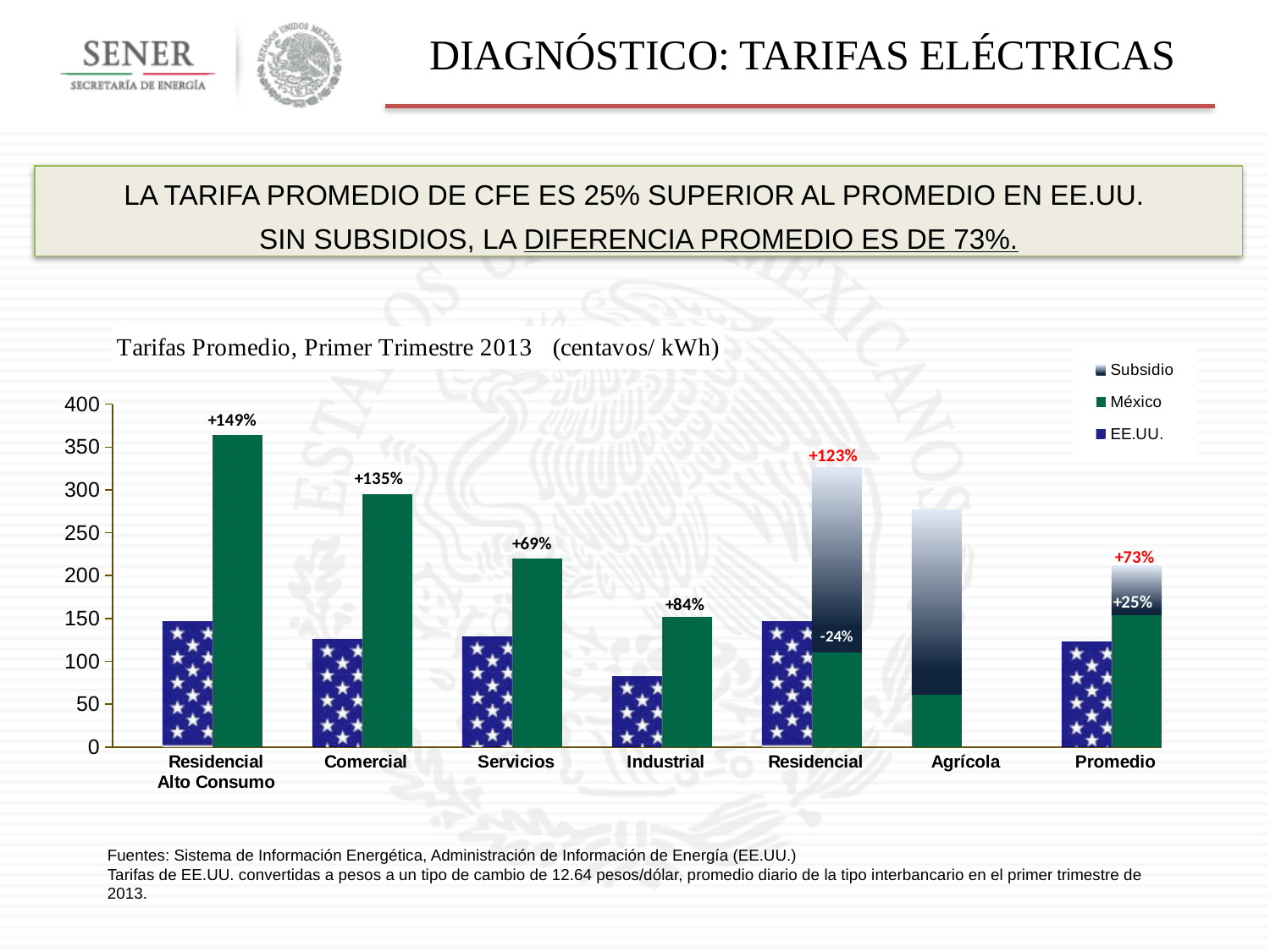

# Diagnóstico: Tarifas Eléctricas
La tarifa promedio de CFE es 25% superior al promedio en EE.UU.
Sin subsidios, la diferencia promedio es de 73%.

### Chart: Tarifas Promedio, Primer Trimestre 2013   (centavos/ kWh)

| Category | EE.UU. | México | Subsidio |
|---|---|---|---|
|  | None | None | None |
|  | 146.034735 | None | None |
| Residencial
Alto Consumo         | None | 363.4929999999989 | None |
|  | None | None | None |
|  | 125.551941 | None | None |
| Comercial         | None | 294.553 | None |
|  | None | None | None |
|  | 128.459992 | None | None |
| Servicios         | None | 219.117 | None |
|  | None | None | None |
|  | 82.68979799999968 | None | None |
| Industrial         | None | 151.913 | None |
|  | None | None | None |
|  | 146.034735 | None | None |
| Residencial         | None | 111.4694425573651 | 214.2992288552686 |
|  | None | None | None |
|  | None | 62.09 | 214.2992288552686 |
| Agrícola         | None | None | None |
|  | None | None | None |
|  | 122.770327 | None | None |
| Promedio         | None | 154.007 | 58.08420845884887 |
Fuentes: Sistema de Información Energética, Administración de Información de Energía (EE.UU.)
Tarifas de EE.UU. convertidas a pesos a un tipo de cambio de 12.64 pesos/dólar, promedio diario de la tipo interbancario en el primer trimestre de 2013.